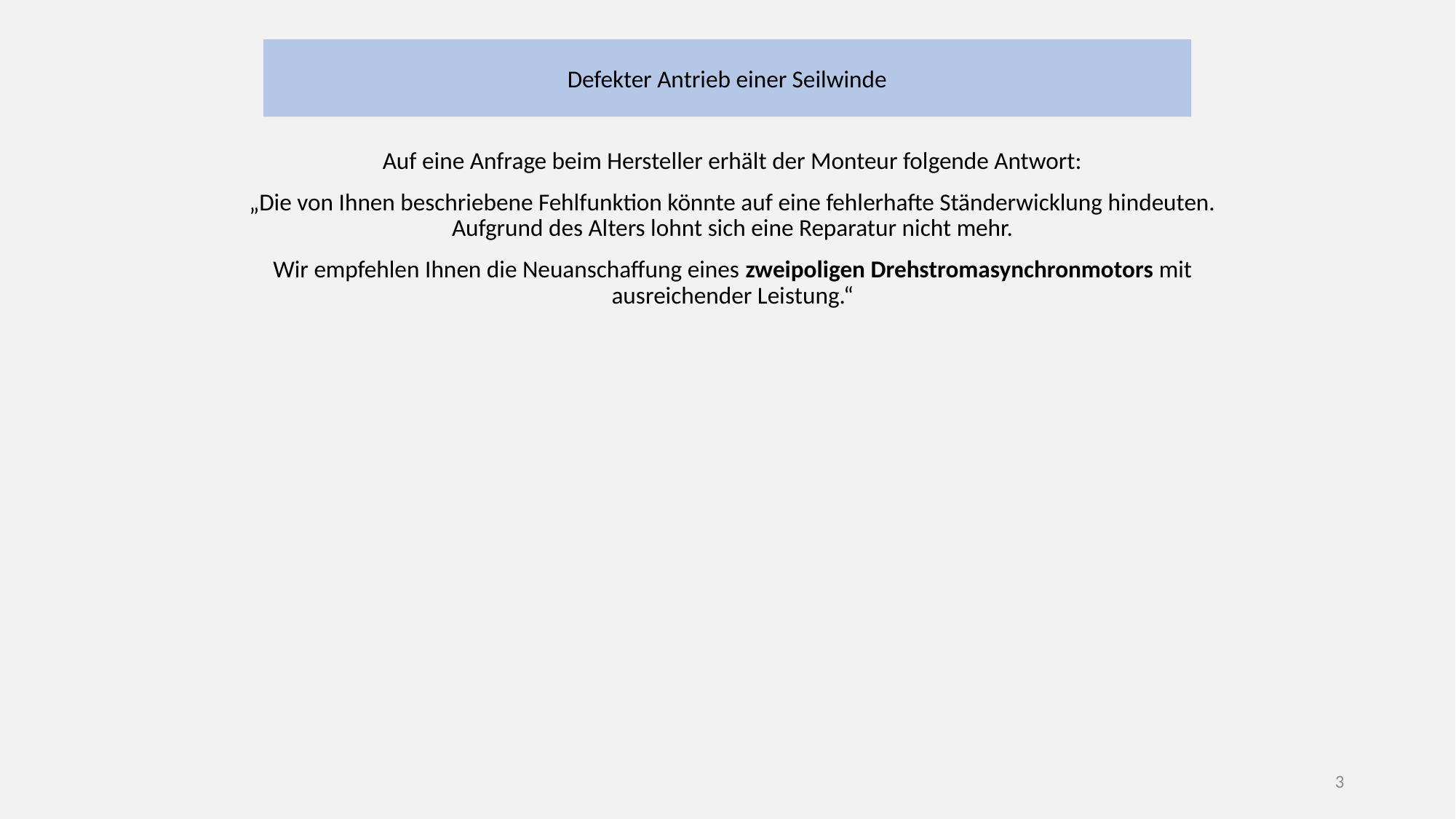

# Defekter Antrieb einer Seilwinde
Auf eine Anfrage beim Hersteller erhält der Monteur folgende Antwort:
„Die von Ihnen beschriebene Fehlfunktion könnte auf eine fehlerhafte Ständerwicklung hindeuten. Aufgrund des Alters lohnt sich eine Reparatur nicht mehr.
Wir empfehlen Ihnen die Neuanschaffung eines zweipoligen Drehstromasynchronmotors mit ausreichender Leistung.“

3